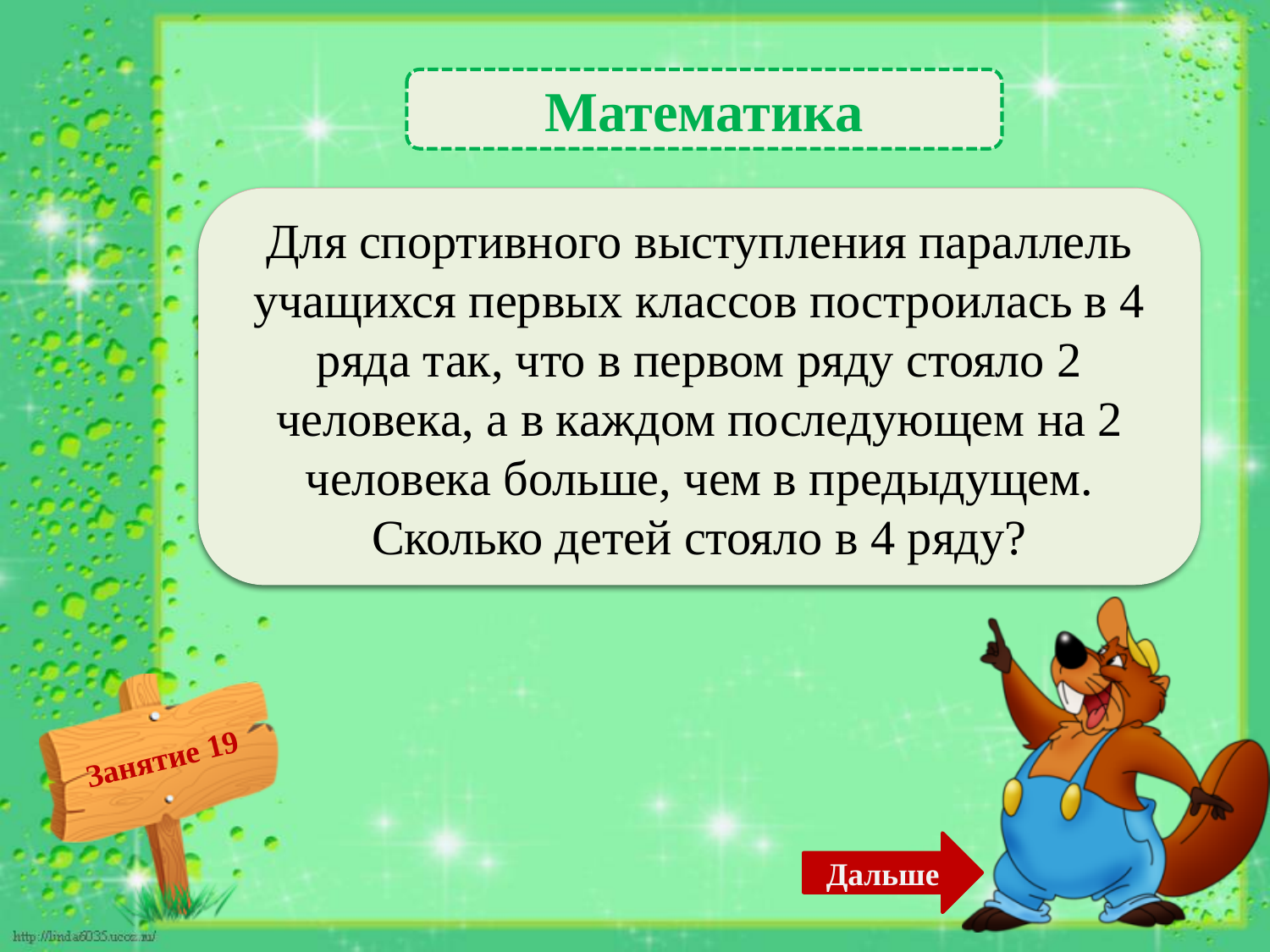

Математика
 8 человек – 1б.
Для спортивного выступления параллель учащихся первых классов построилась в 4 ряда так, что в первом ряду стояло 2 человека, а в каждом последующем на 2 человека больше, чем в предыдущем. Сколько детей стояло в 4 ряду?

Дальше